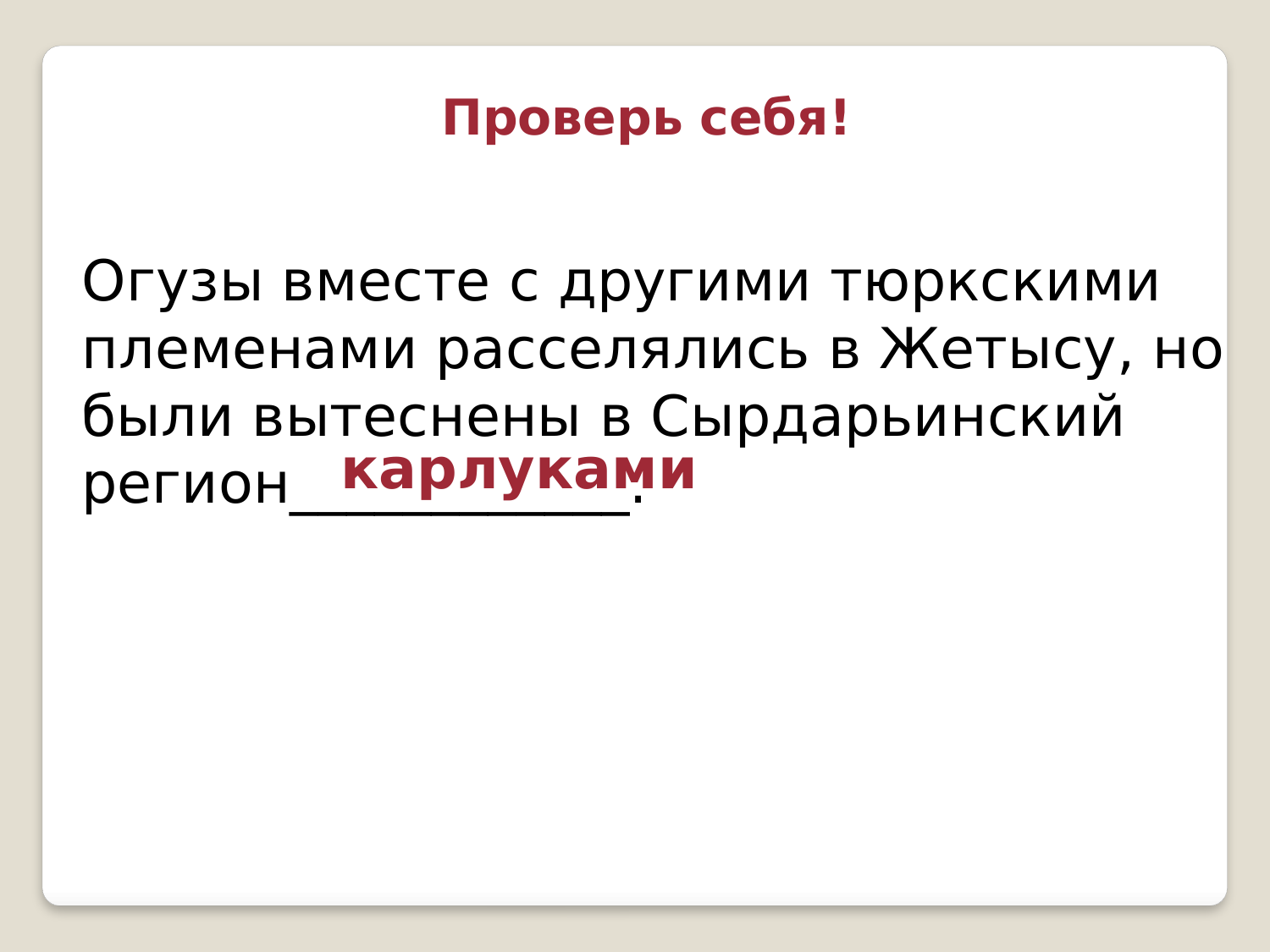

Проверь себя!
Огузы вместе с другими тюркскими племенами расселялись в Жетысу, но были вытеснены в Сырдарьинский регион____________.
 карлуками